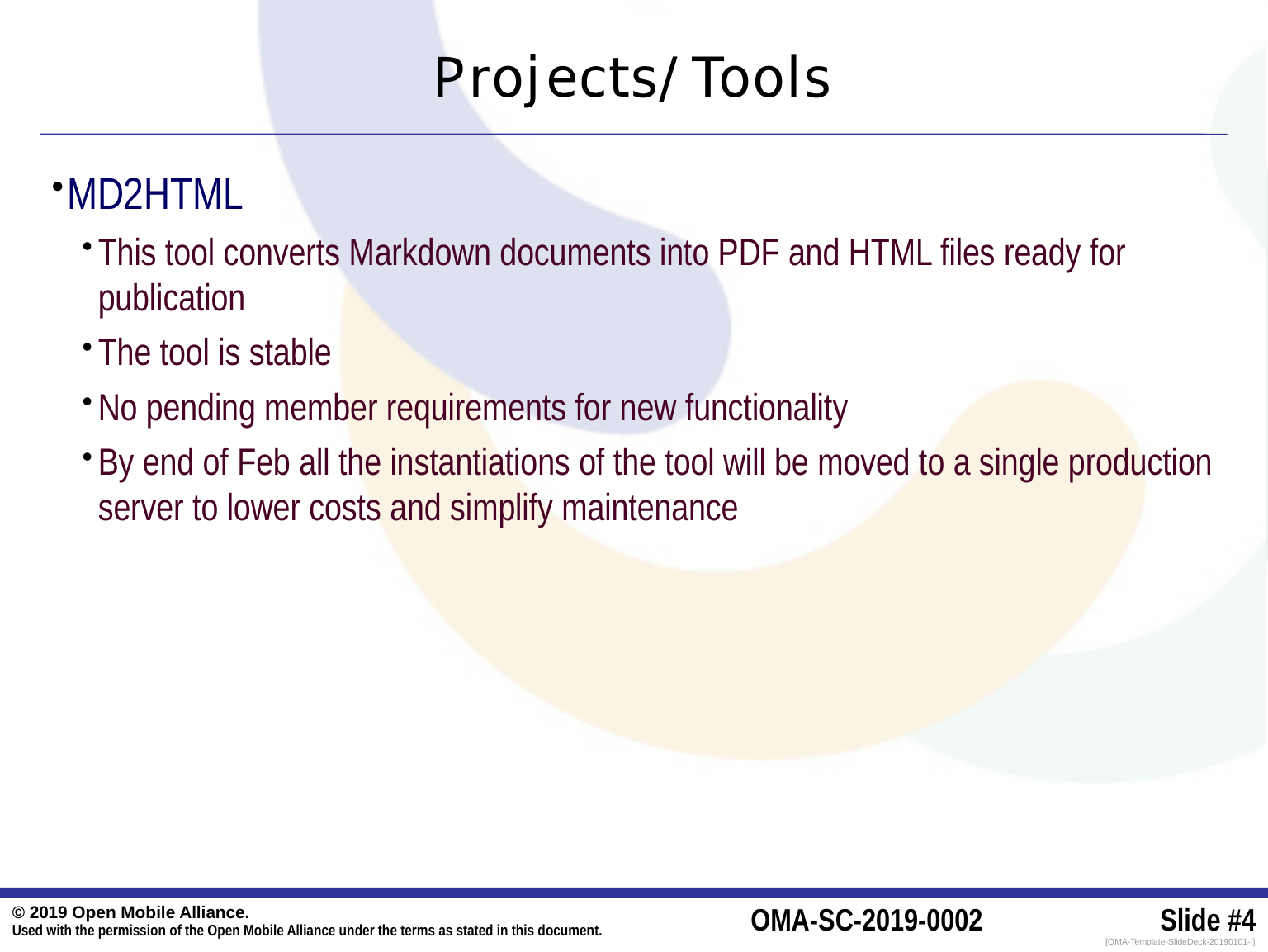

# Projects/Tools
MD2HTML
This tool converts Markdown documents into PDF and HTML files ready for publication
The tool is stable
No pending member requirements for new functionality
By end of Feb all the instantiations of the tool will be moved to a single production server to lower costs and simplify maintenance